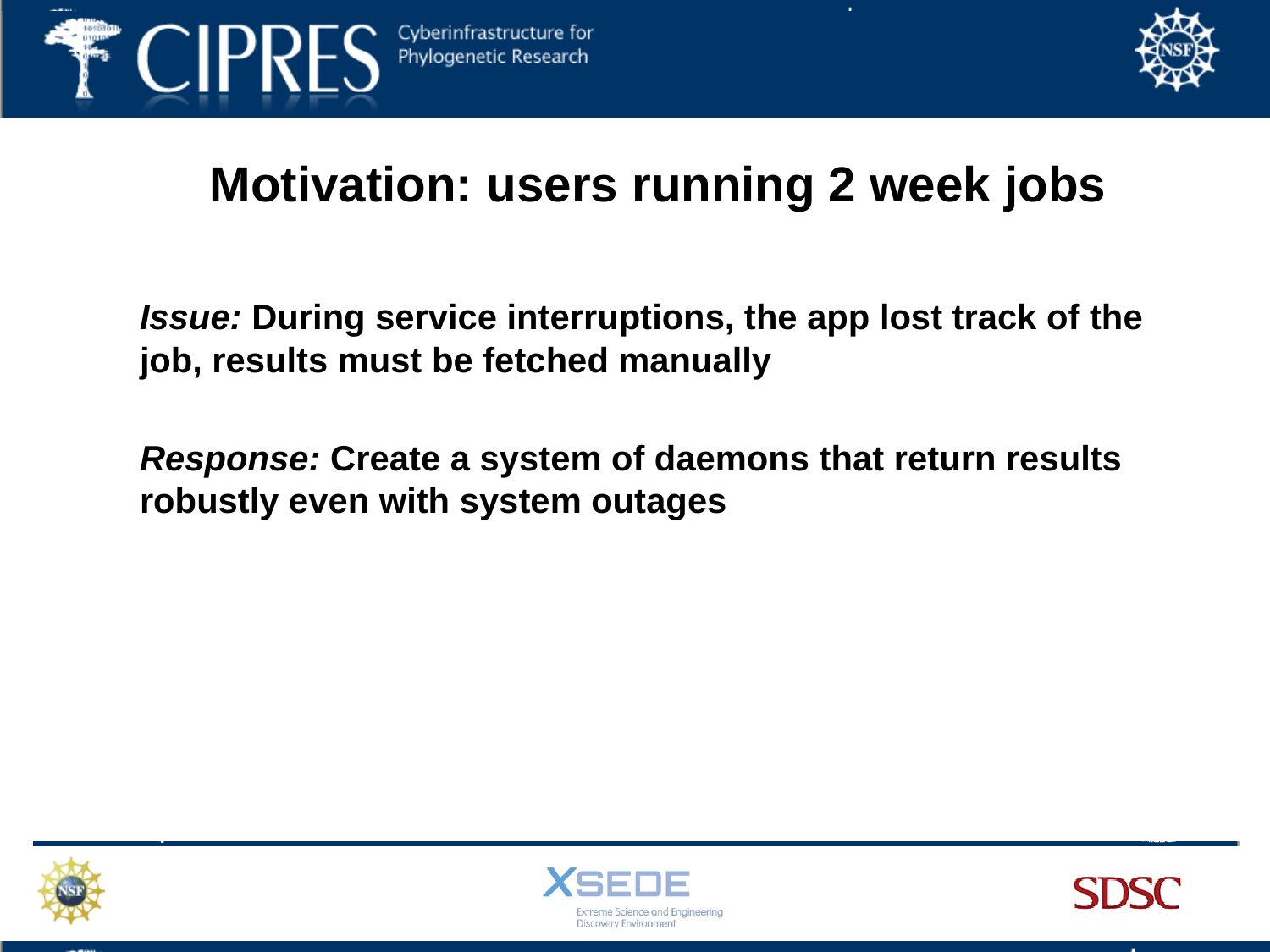

# Motivation: users running 2 week jobs
Issue: During service interruptions, the app lost track of the job, results must be fetched manually

Response: Create a system of daemons that return results robustly even with system outages